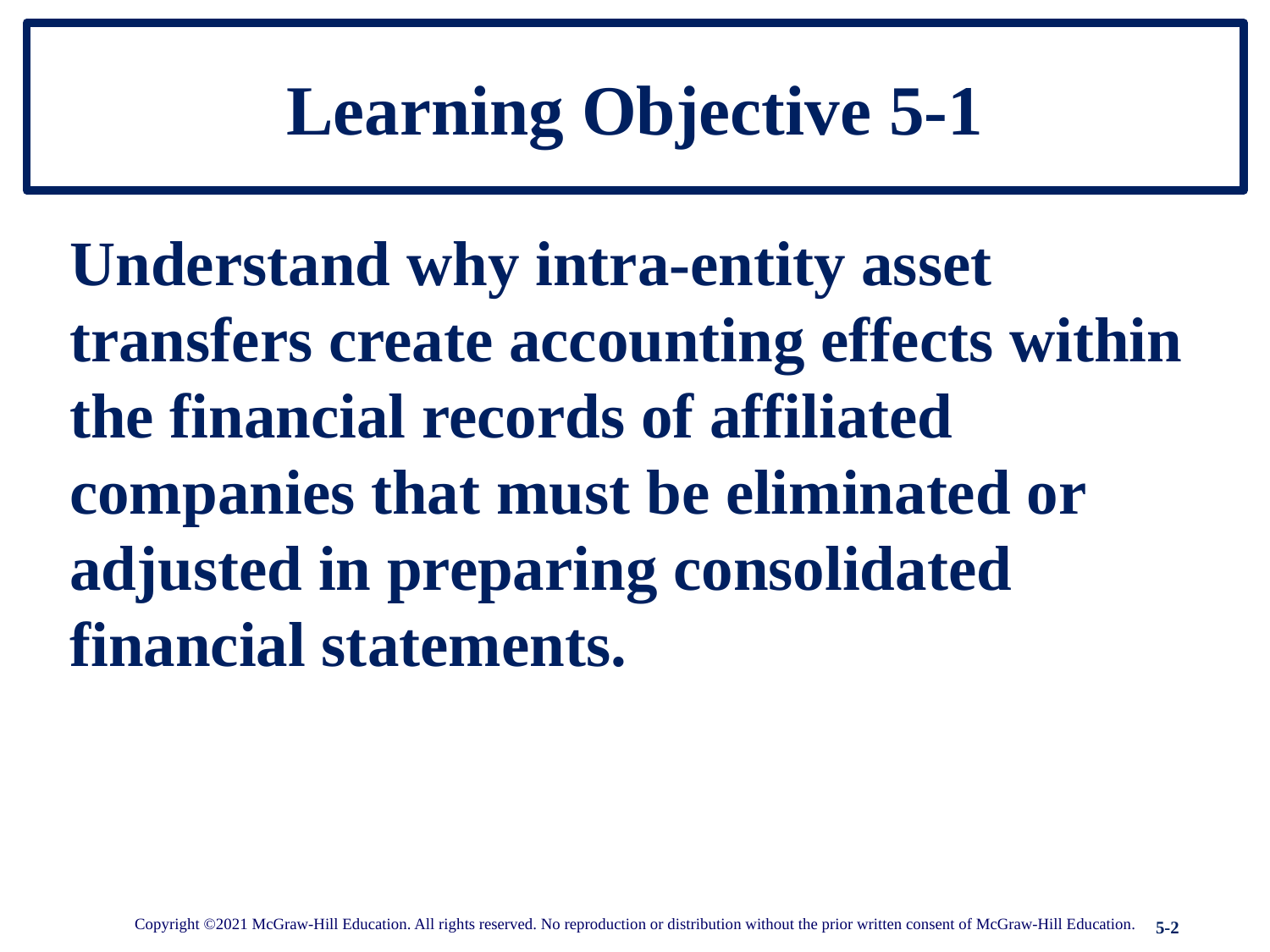

# Learning Objective 5-1
Understand why intra-entity asset transfers create accounting effects within the financial records of affiliated companies that must be eliminated or adjusted in preparing consolidated financial statements.
Copyright ©2021 McGraw-Hill Education. All rights reserved. No reproduction or distribution without the prior written consent of McGraw-Hill Education.
5-2